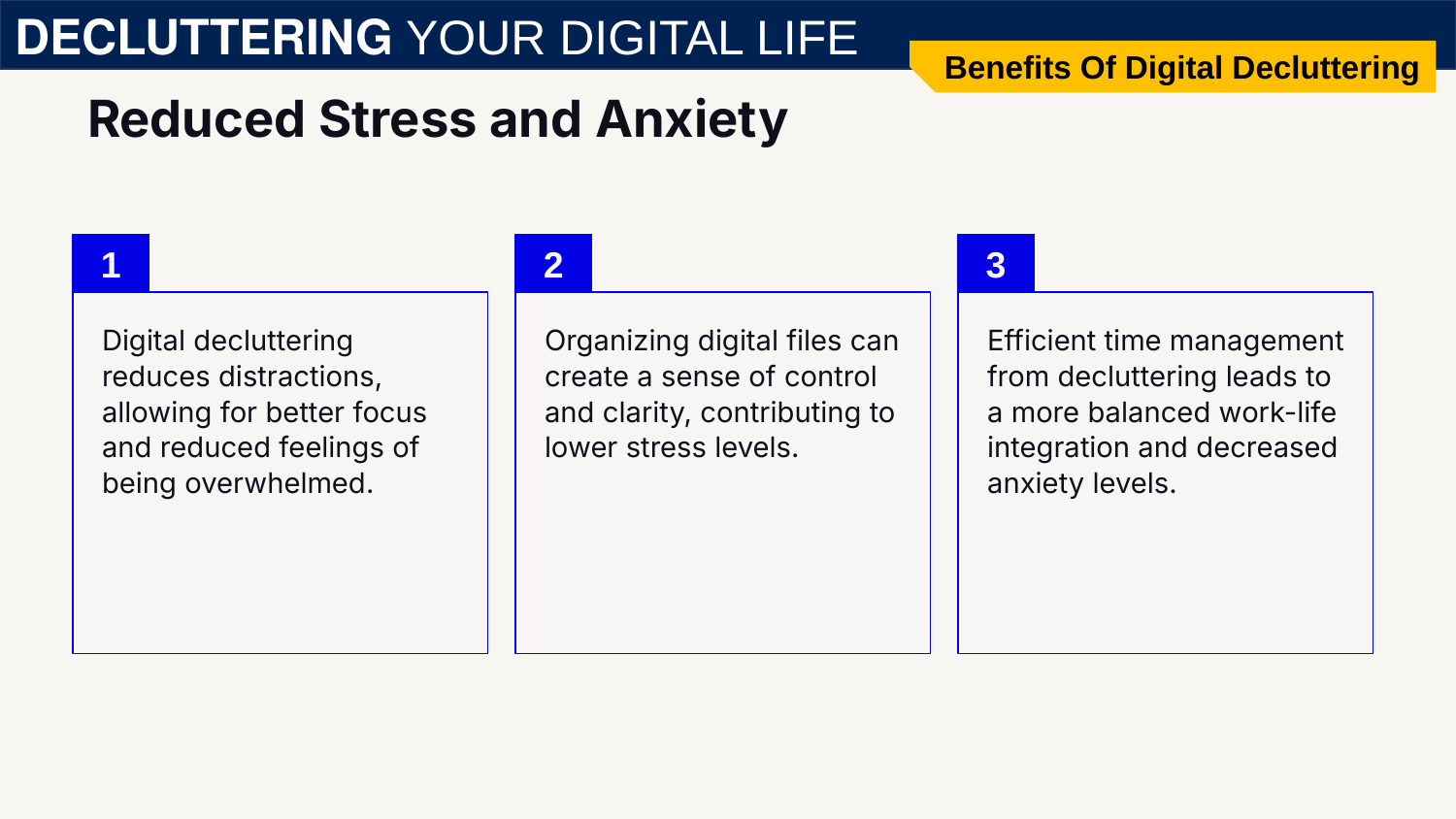

DECLUTTERING YOUR DIGITAL LIFE
Benefits Of Digital Decluttering

# Reduced Stress and Anxiety
1
2
3
Digital decluttering reduces distractions, allowing for better focus and reduced feelings of being overwhelmed.
Organizing digital files can create a sense of control and clarity, contributing to lower stress levels.
Efficient time management from decluttering leads to a more balanced work-life integration and decreased anxiety levels.